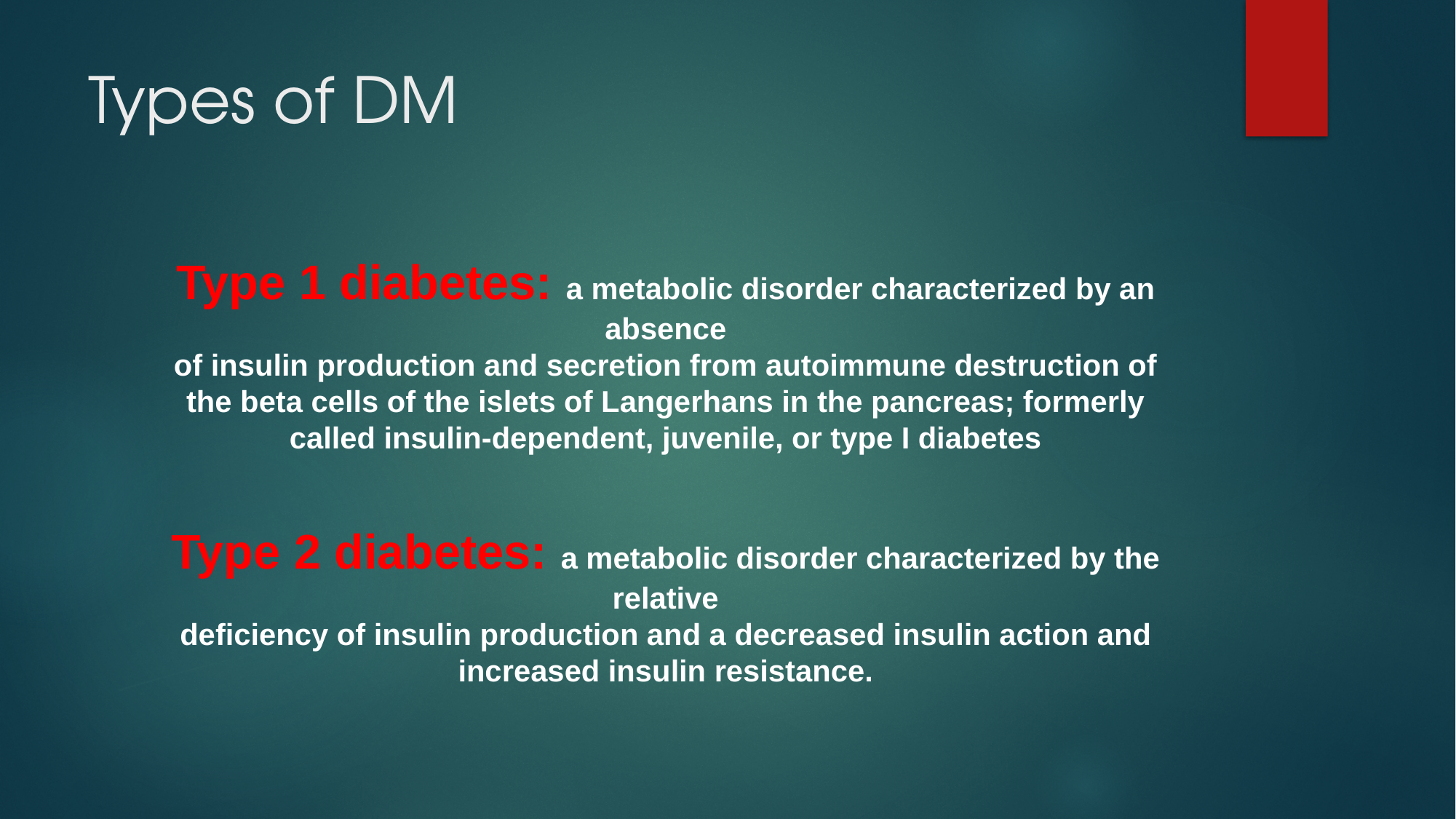

# Types of DM
Type 1 diabetes: a metabolic disorder characterized by an absence
of insulin production and secretion from autoimmune destruction of
the beta cells of the islets of Langerhans in the pancreas; formerly
called insulin-dependent, juvenile, or type I diabetes

Type 2 diabetes: a metabolic disorder characterized by the relative
deficiency of insulin production and a decreased insulin action and
increased insulin resistance.